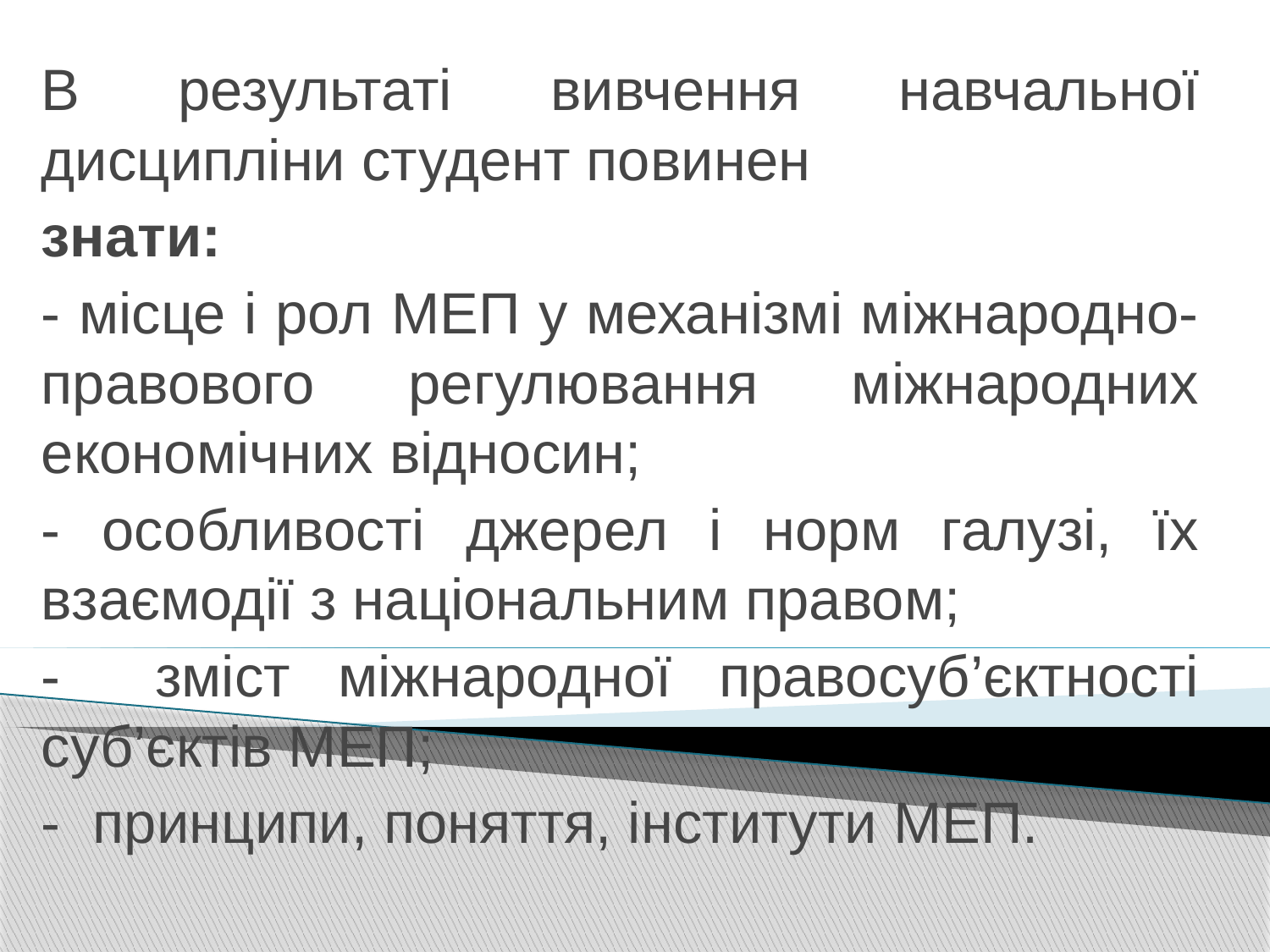

В результаті вивчення навчальної дисципліни студент повинен
знати:
- місце і рол МЕП у механізмі міжнародно-правового регулювання міжнародних економічних відносин;
- особливості джерел і норм галузі, їх взаємодії з національним правом;
-  зміст міжнародної правосуб’єктності суб’єктів МЕП;
-  принципи, поняття, інститути МЕП.